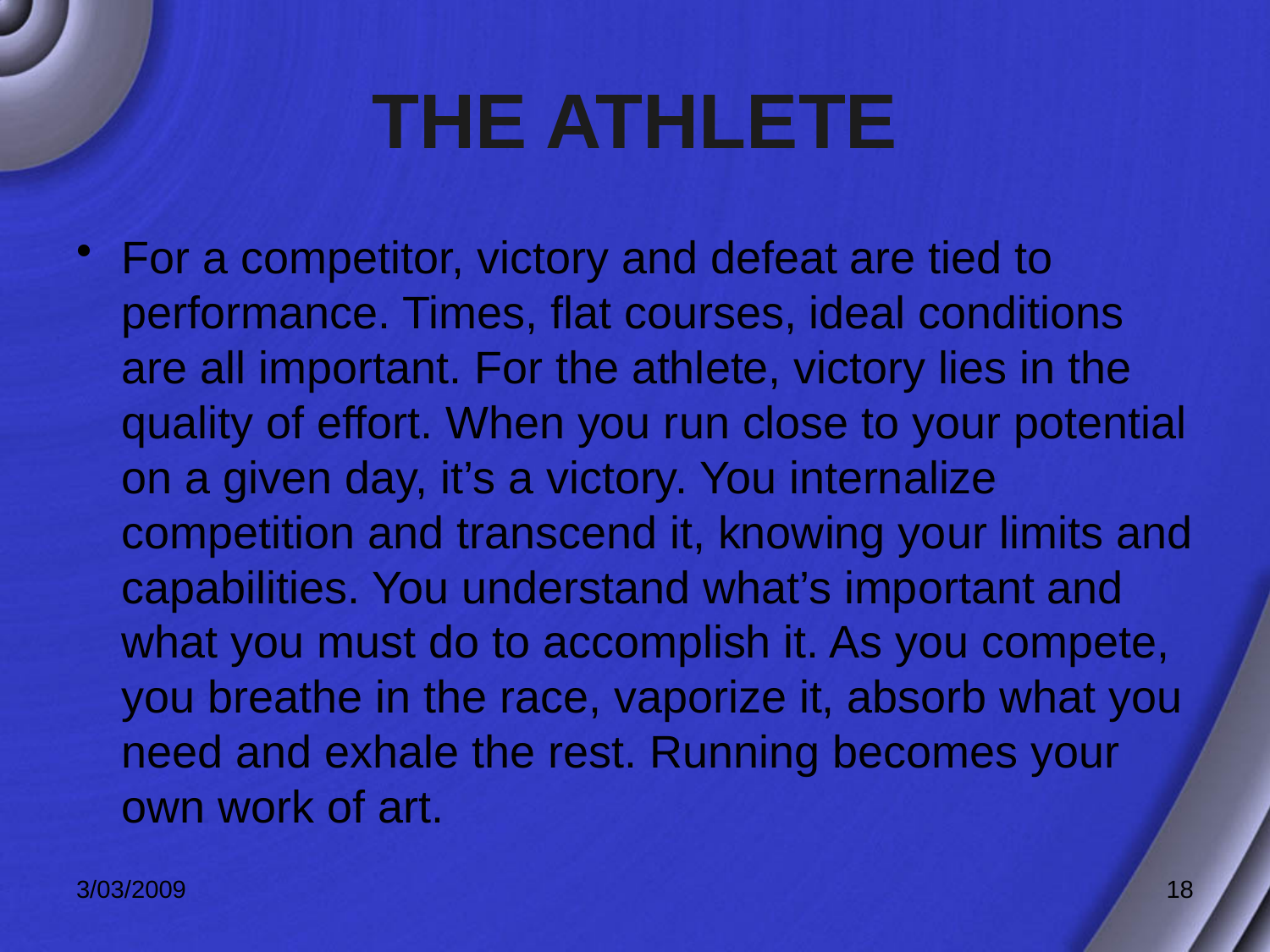

# THE ATHLETE
For a competitor, victory and defeat are tied to performance. Times, flat courses, ideal conditions are all important. For the athlete, victory lies in the quality of effort. When you run close to your potential on a given day, it’s a victory. You internalize competition and transcend it, knowing your limits and capabilities. You understand what’s important and what you must do to accomplish it. As you compete, you breathe in the race, vaporize it, absorb what you need and exhale the rest. Running becomes your own work of art.

3/03/2009
18